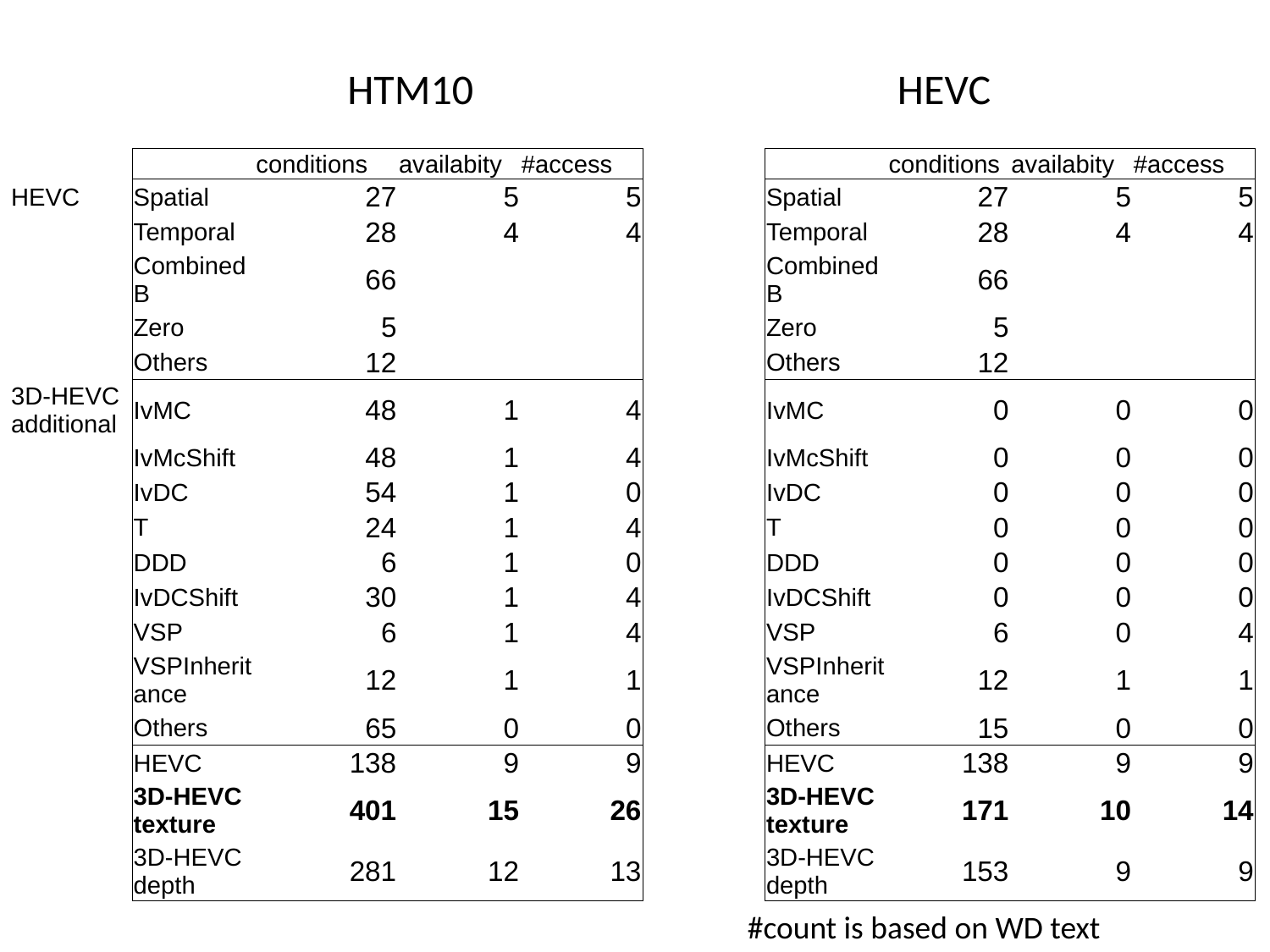

HTM10
HEVC
|  |  | conditions | availabity | #access |  |  | conditions | availabity | #access |
| --- | --- | --- | --- | --- | --- | --- | --- | --- | --- |
| HEVC | Spatial | 27 | 5 | 5 |  | Spatial | 27 | 5 | 5 |
|  | Temporal | 28 | 4 | 4 |  | Temporal | 28 | 4 | 4 |
|  | CombinedB | 66 |  |  |  | CombinedB | 66 |  |  |
|  | Zero | 5 |  |  |  | Zero | 5 |  |  |
|  | Others | 12 |  |  |  | Others | 12 |  |  |
| 3D-HEVC additional | IvMC | 48 | 1 | 4 |  | IvMC | 0 | 0 | 0 |
|  | IvMcShift | 48 | 1 | 4 |  | IvMcShift | 0 | 0 | 0 |
|  | IvDC | 54 | 1 | 0 |  | IvDC | 0 | 0 | 0 |
|  | T | 24 | 1 | 4 |  | T | 0 | 0 | 0 |
|  | DDD | 6 | 1 | 0 |  | DDD | 0 | 0 | 0 |
|  | IvDCShift | 30 | 1 | 4 |  | IvDCShift | 0 | 0 | 0 |
|  | VSP | 6 | 1 | 4 |  | VSP | 6 | 0 | 4 |
|  | VSPInheritance | 12 | 1 | 1 |  | VSPInheritance | 12 | 1 | 1 |
|  | Others | 65 | 0 | 0 |  | Others | 15 | 0 | 0 |
|  | HEVC | 138 | 9 | 9 |  | HEVC | 138 | 9 | 9 |
|  | 3D-HEVC texture | 401 | 15 | 26 |  | 3D-HEVC texture | 171 | 10 | 14 |
|  | 3D-HEVC depth | 281 | 12 | 13 |  | 3D-HEVC depth | 153 | 9 | 9 |
#count is based on WD text